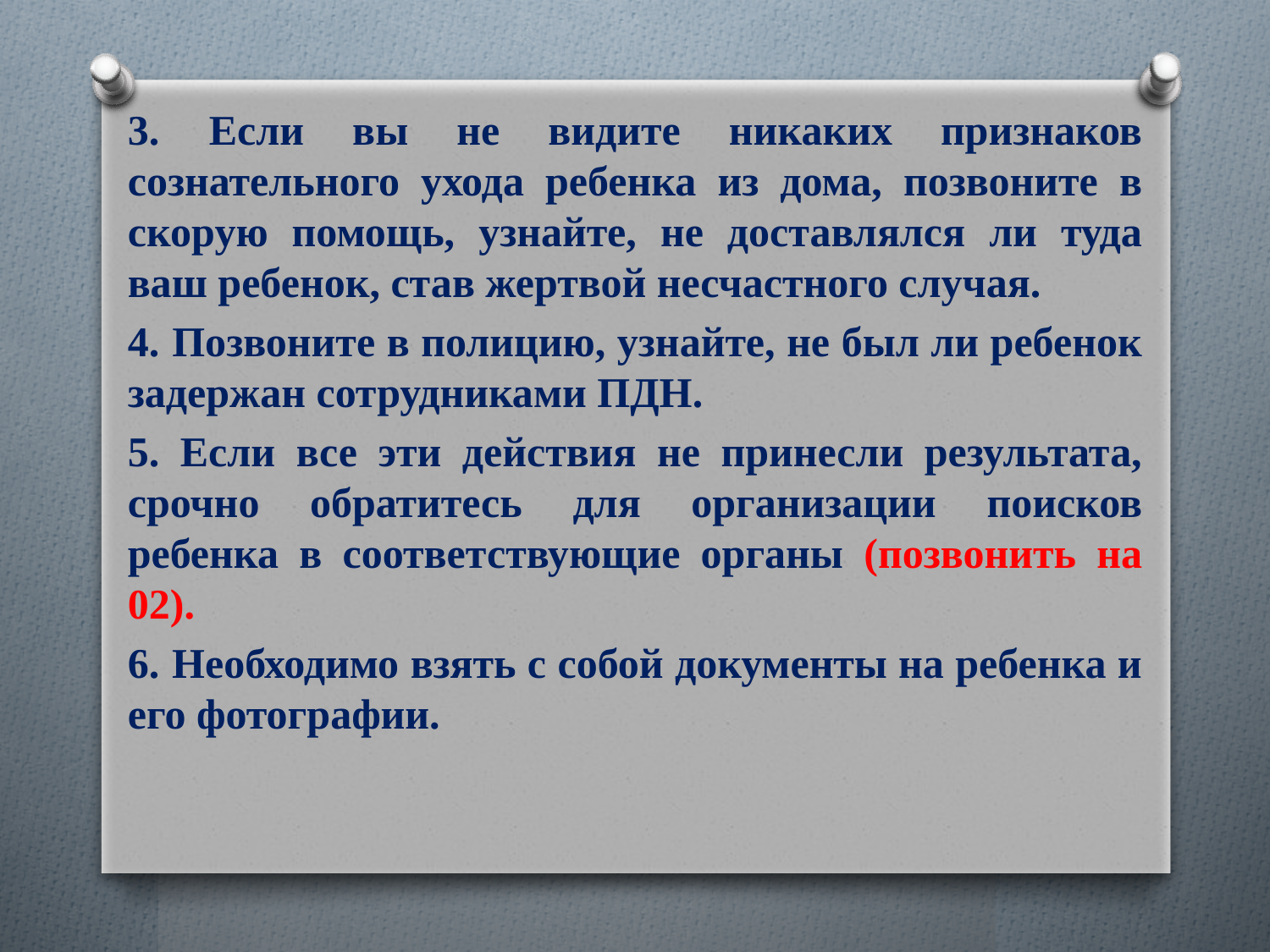

3. Если вы не видите никаких признаков сознательного ухода ребенка из дома, позвоните в скорую помощь, узнайте, не доставлялся ли туда ваш ребенок, став жертвой несчастного случая.
4. Позвоните в полицию, узнайте, не был ли ребенок задержан сотрудниками ПДН.
5. Если все эти действия не принесли результата, срочно обратитесь для организации поисков ребенка в соответствующие органы (позвонить на 02).
6. Необходимо взять с собой документы на ребенка и его фотографии.